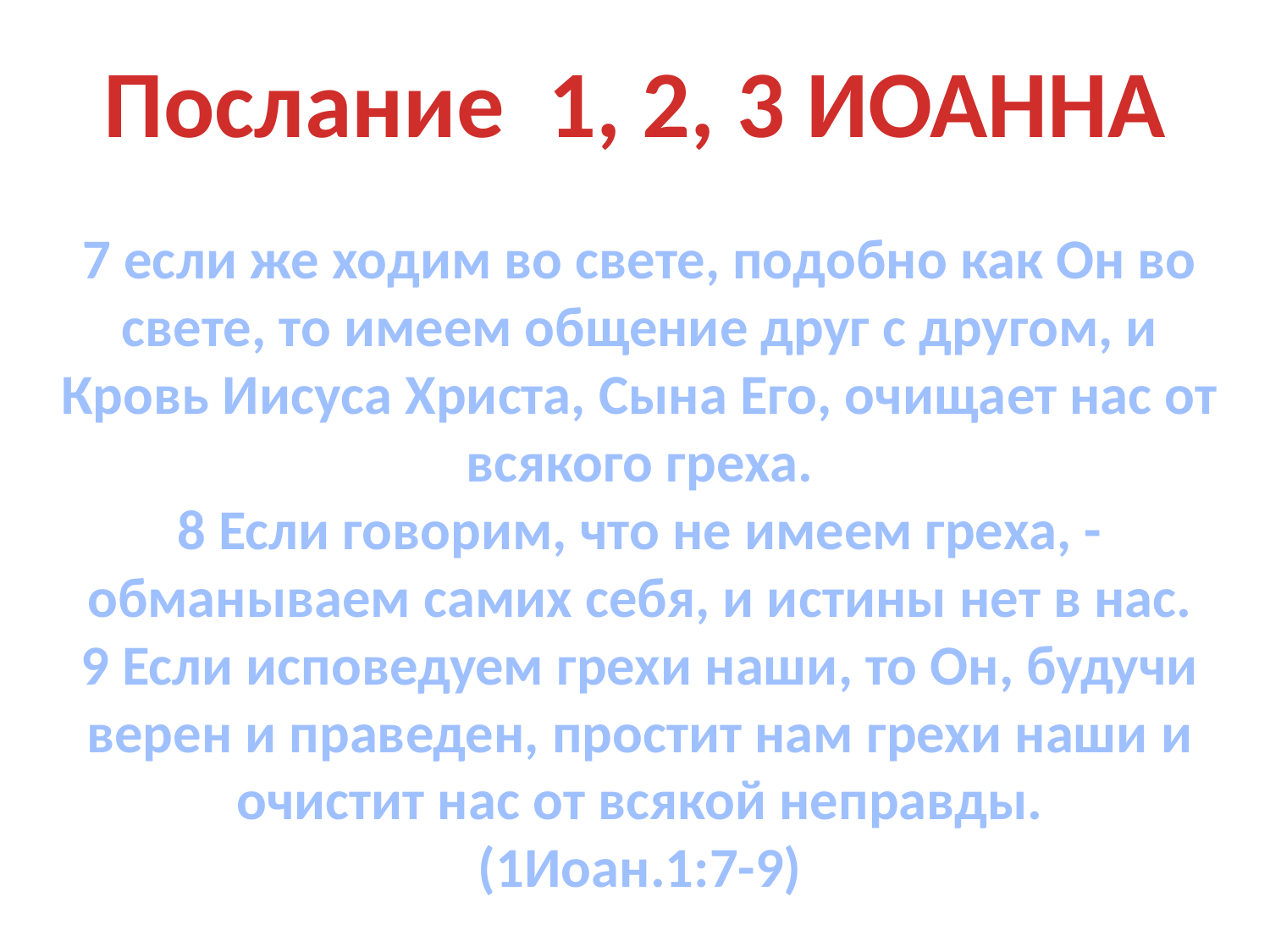

Послание  1, 2, 3 ИОАННА
7 если же ходим во свете, подобно как Он во свете, то имеем общение друг с другом, и Кровь Иисуса Христа, Сына Его, очищает нас от всякого греха.
8 Если говорим, что не имеем греха, - обманываем самих себя, и истины нет в нас.
9 Если исповедуем грехи наши, то Он, будучи верен и праведен, простит нам грехи наши и очистит нас от всякой неправды.
(1Иоан.1:7-9)